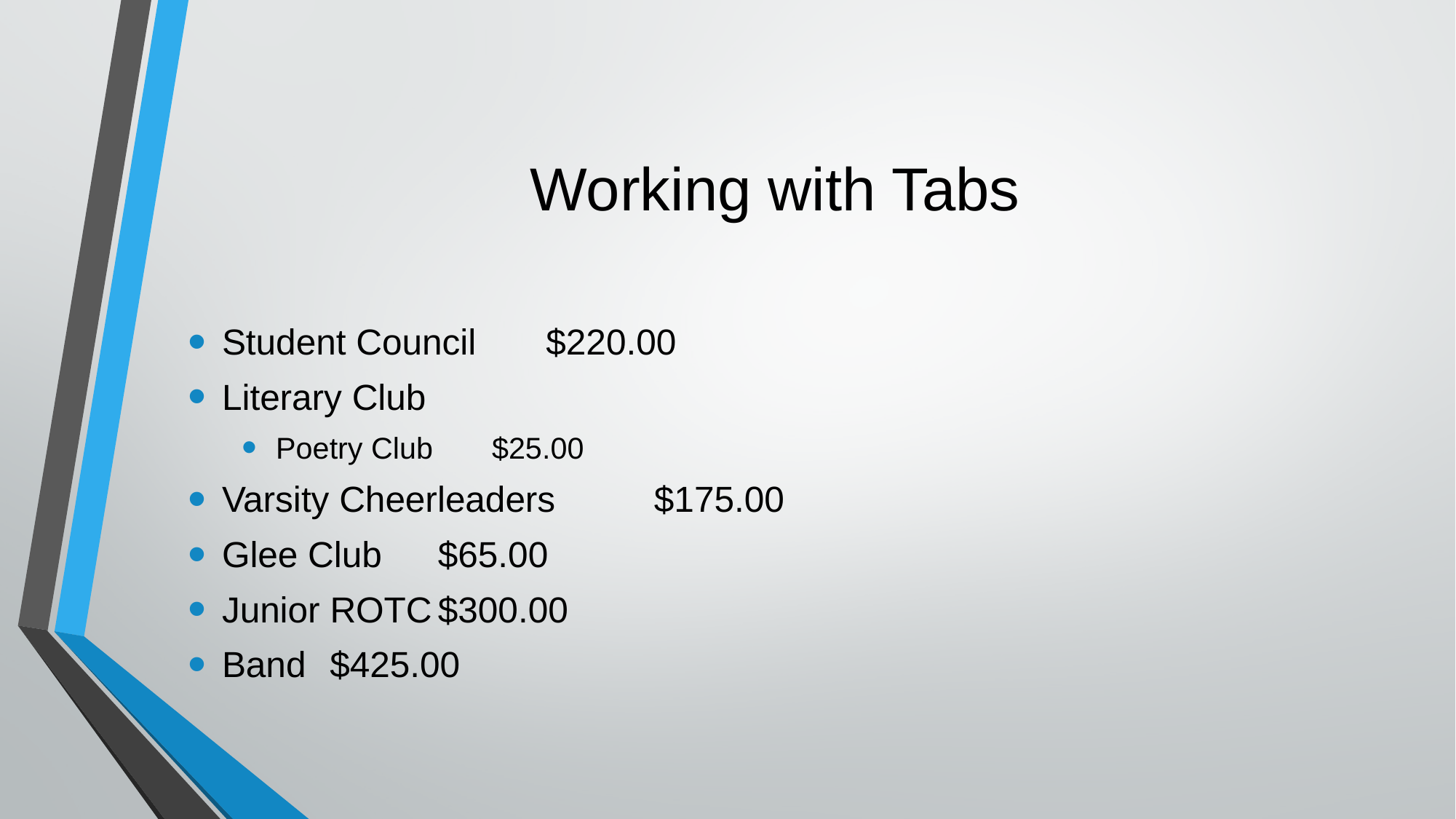

# Working with Tabs
Student Council	$220.00
Literary Club
Poetry Club	$25.00
Varsity Cheerleaders	$175.00
Glee Club	$65.00
Junior ROTC	$300.00
Band	$425.00